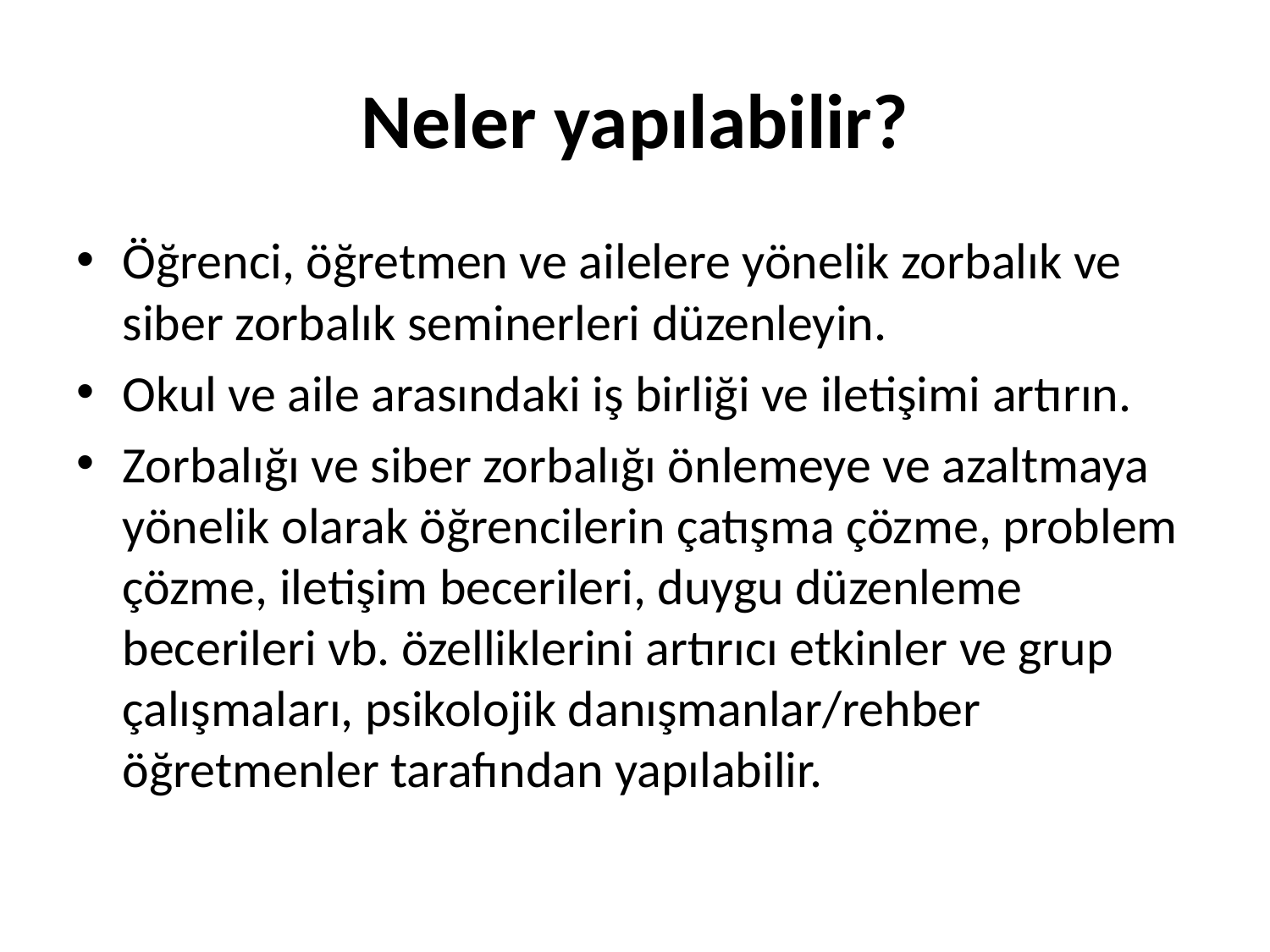

# Neler yapılabilir?
Öğrenci, öğretmen ve ailelere yönelik zorbalık ve siber zorbalık seminerleri düzenleyin.
Okul ve aile arasındaki iş birliği ve iletişimi artırın.
Zorbalığı ve siber zorbalığı önlemeye ve azaltmaya yönelik olarak öğrencilerin çatışma çözme, problem çözme, iletişim becerileri, duygu düzenleme becerileri vb. özelliklerini artırıcı etkinler ve grup çalışmaları, psikolojik danışmanlar/rehber öğretmenler tarafından yapılabilir.